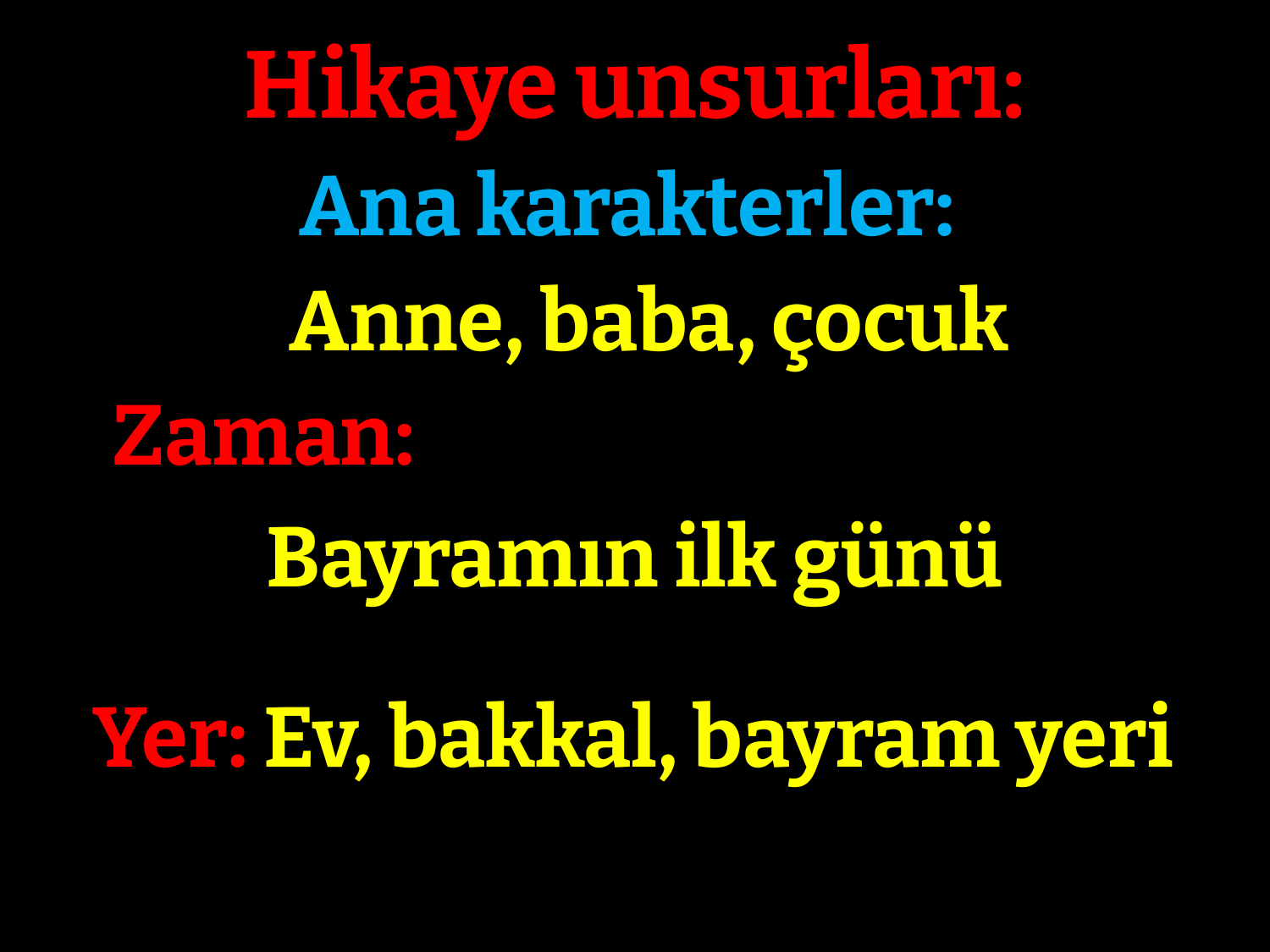

Hikaye unsurları:
Ana karakterler:
Anne, baba, çocuk
#
Zaman:
Bayramın ilk günü
Yer: Ev, bakkal, bayram yeri
...www.sorubak.com...